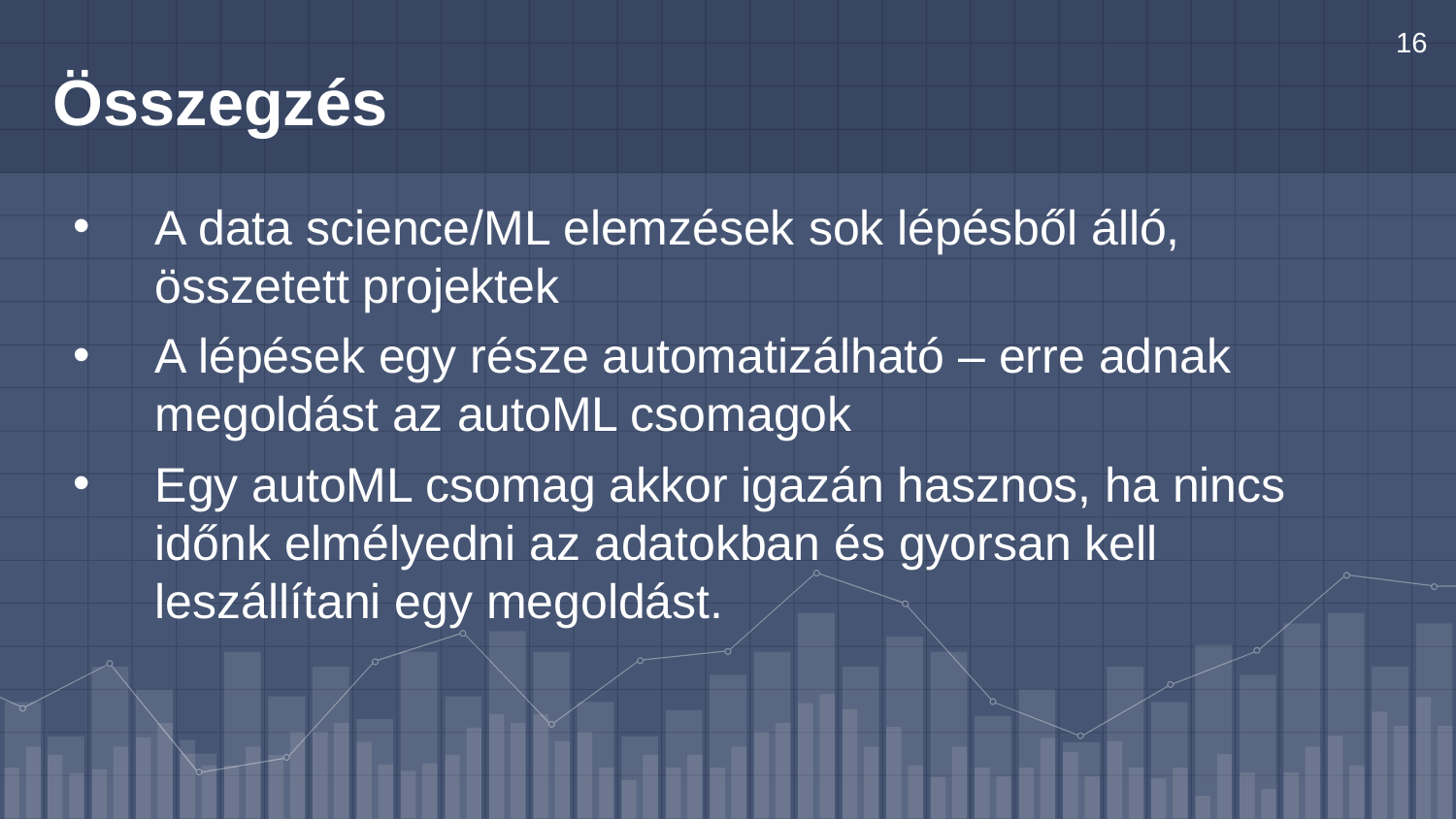

16
# Összegzés
A data science/ML elemzések sok lépésből álló, összetett projektek
A lépések egy része automatizálható – erre adnak megoldást az autoML csomagok
Egy autoML csomag akkor igazán hasznos, ha nincs időnk elmélyedni az adatokban és gyorsan kell leszállítani egy megoldást.